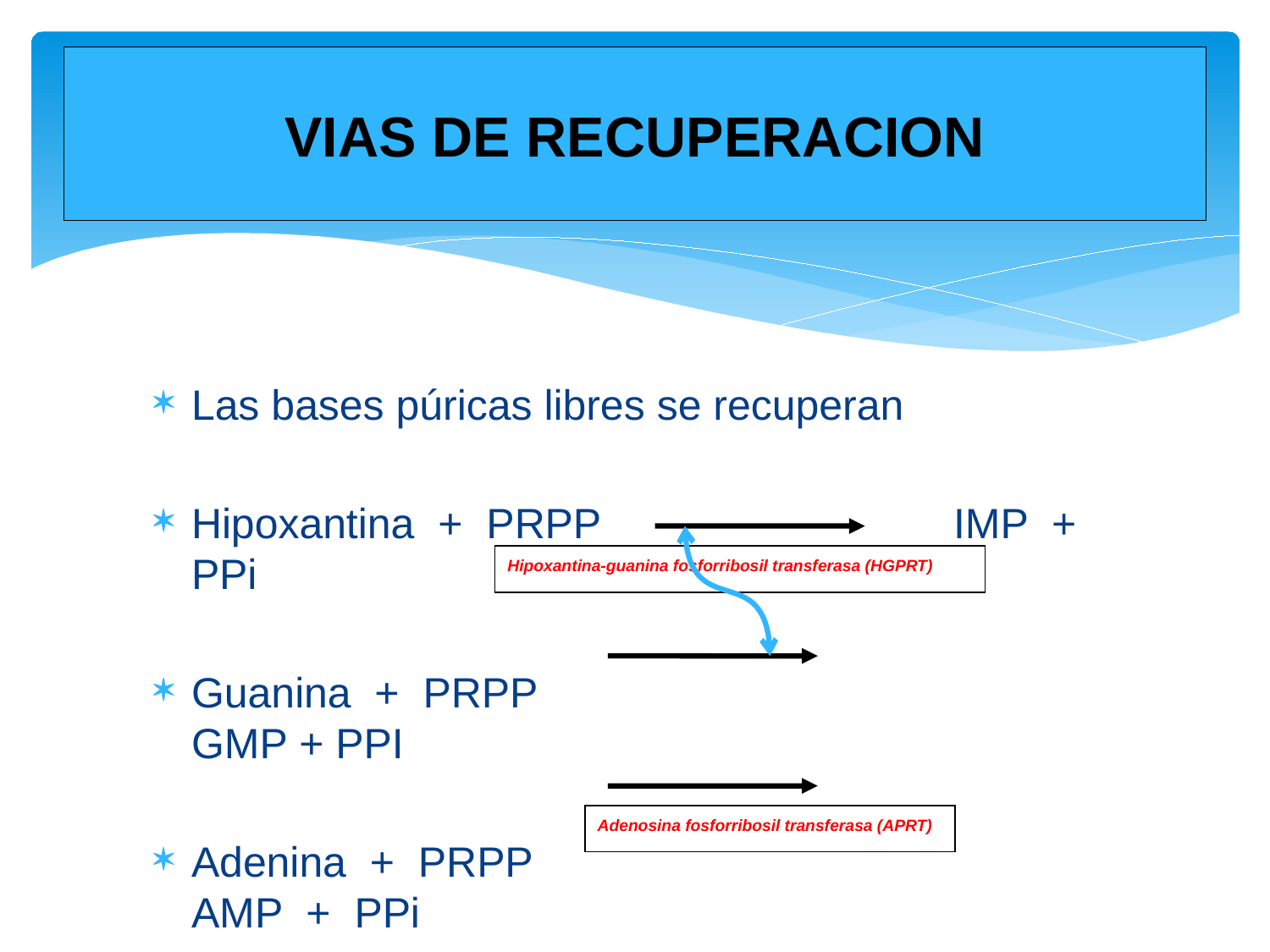

# VIAS DE RECUPERACION
Las bases púricas libres se recuperan

Hipoxantina  +  PRPP            		IMP  +  PPi

Guanina  +  PRPP                			GMP + PPI

Adenina  +  PRPP                			AMP  +  PPi

Hipoxantina-guanina fosforribosil transferasa (HGPRT)

Adenosina fosforribosil transferasa (APRT)